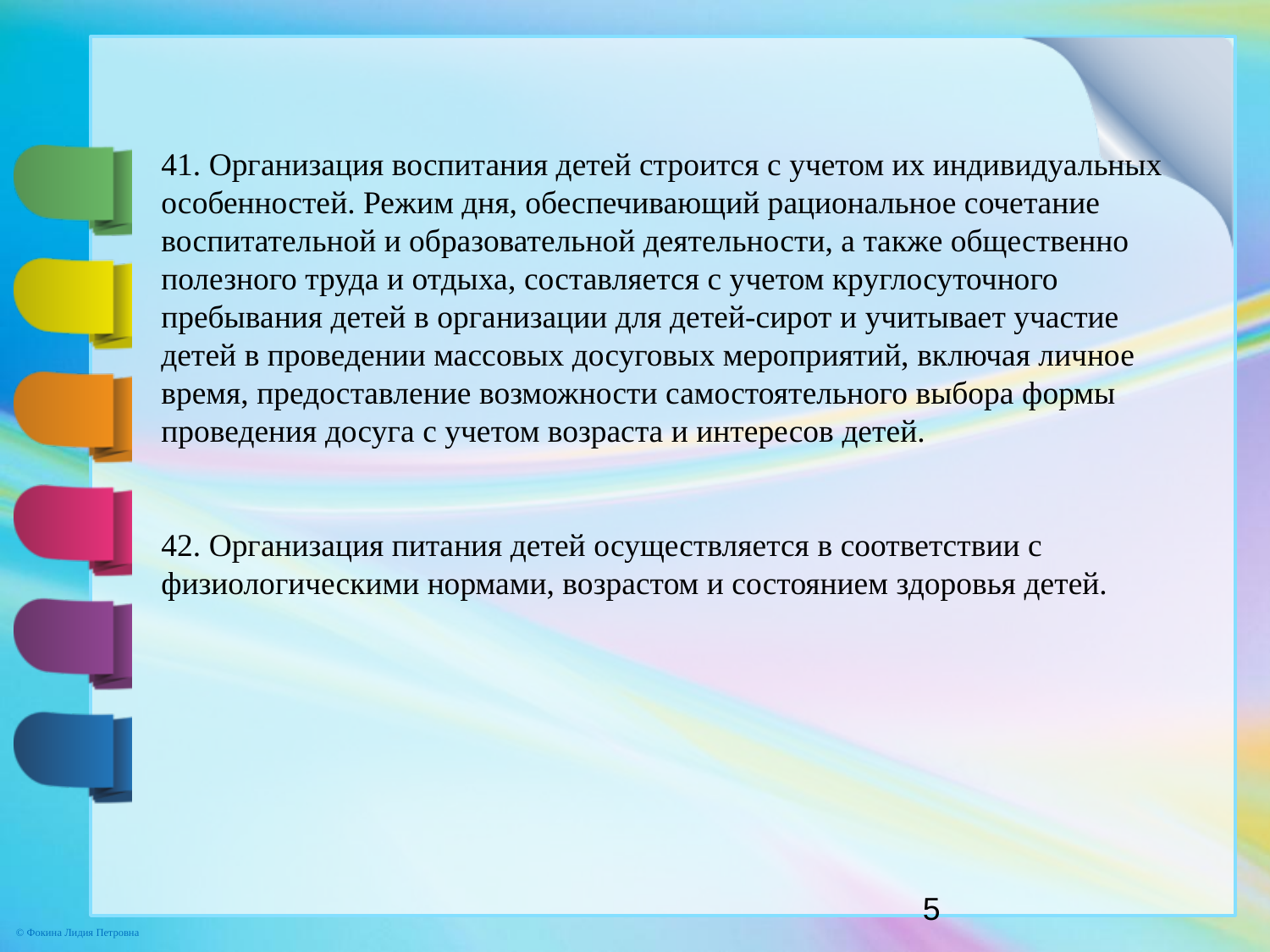

41. Организация воспитания детей строится с учетом их индивидуальных особенностей. Режим дня, обеспечивающий рациональное сочетание воспитательной и образовательной деятельности, а также общественно полезного труда и отдыха, составляется с учетом круглосуточного пребывания детей в организации для детей-сирот и учитывает участие детей в проведении массовых досуговых мероприятий, включая личное время, предоставление возможности самостоятельного выбора формы проведения досуга с учетом возраста и интересов детей.

42. Организация питания детей осуществляется в соответствии с физиологическими нормами, возрастом и состоянием здоровья детей.

5